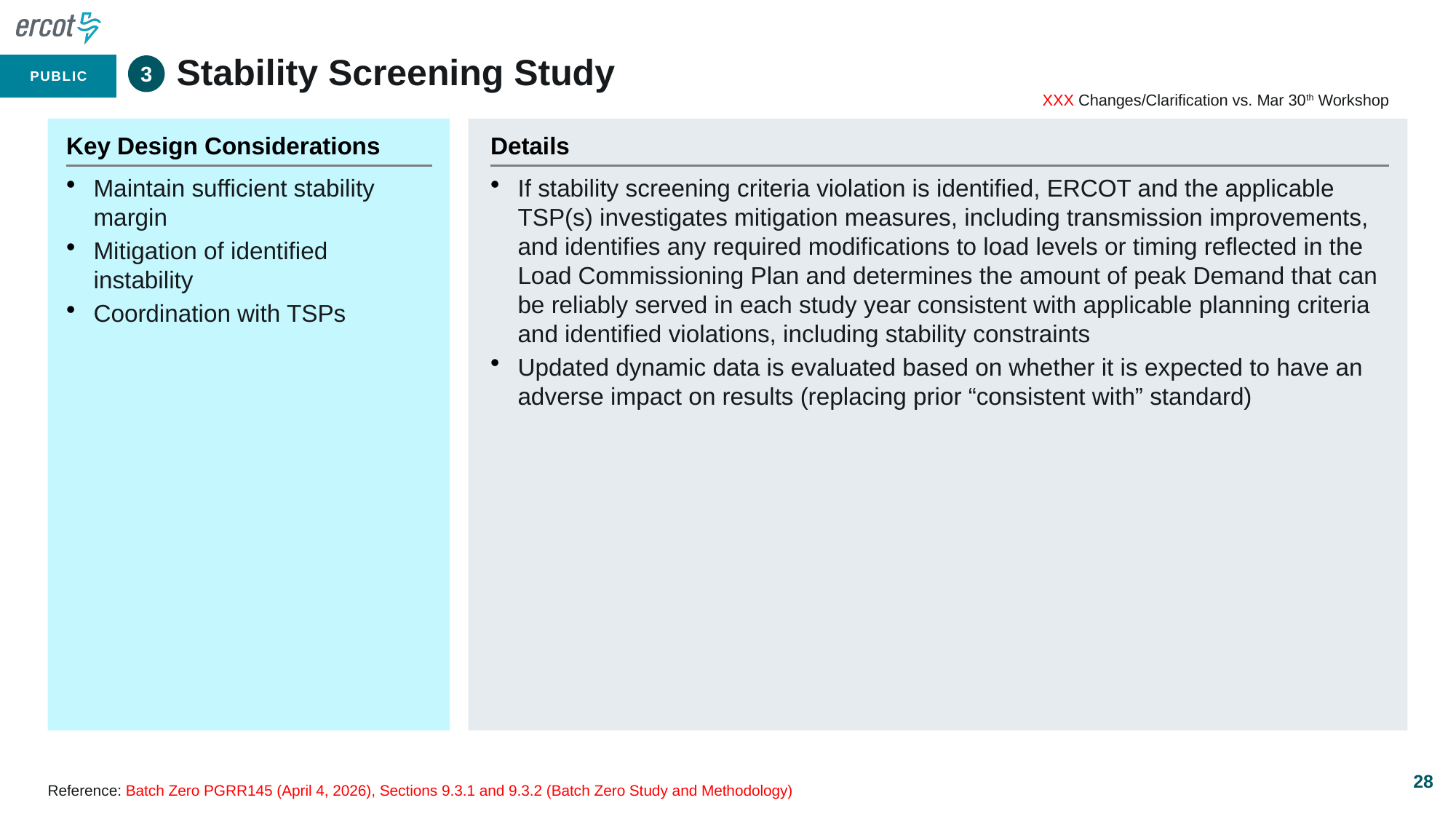

Stability Screening Study
3
XXX Changes/Clarification vs. Mar 30th Workshop

Key Design Considerations
Details
Maintain sufficient stability margin
Mitigation of identified instability
Coordination with TSPs
If stability screening criteria violation is identified, ERCOT and the applicable TSP(s) investigates mitigation measures, including transmission improvements, and identifies any required modifications to load levels or timing reflected in the Load Commissioning Plan and determines the amount of peak Demand that can be reliably served in each study year consistent with applicable planning criteria and identified violations, including stability constraints
Updated dynamic data is evaluated based on whether it is expected to have an adverse impact on results (replacing prior “consistent with” standard)
28
Reference: Batch Zero PGRR145 (April 4, 2026), Sections 9.3.1 and 9.3.2 (Batch Zero Study and Methodology)